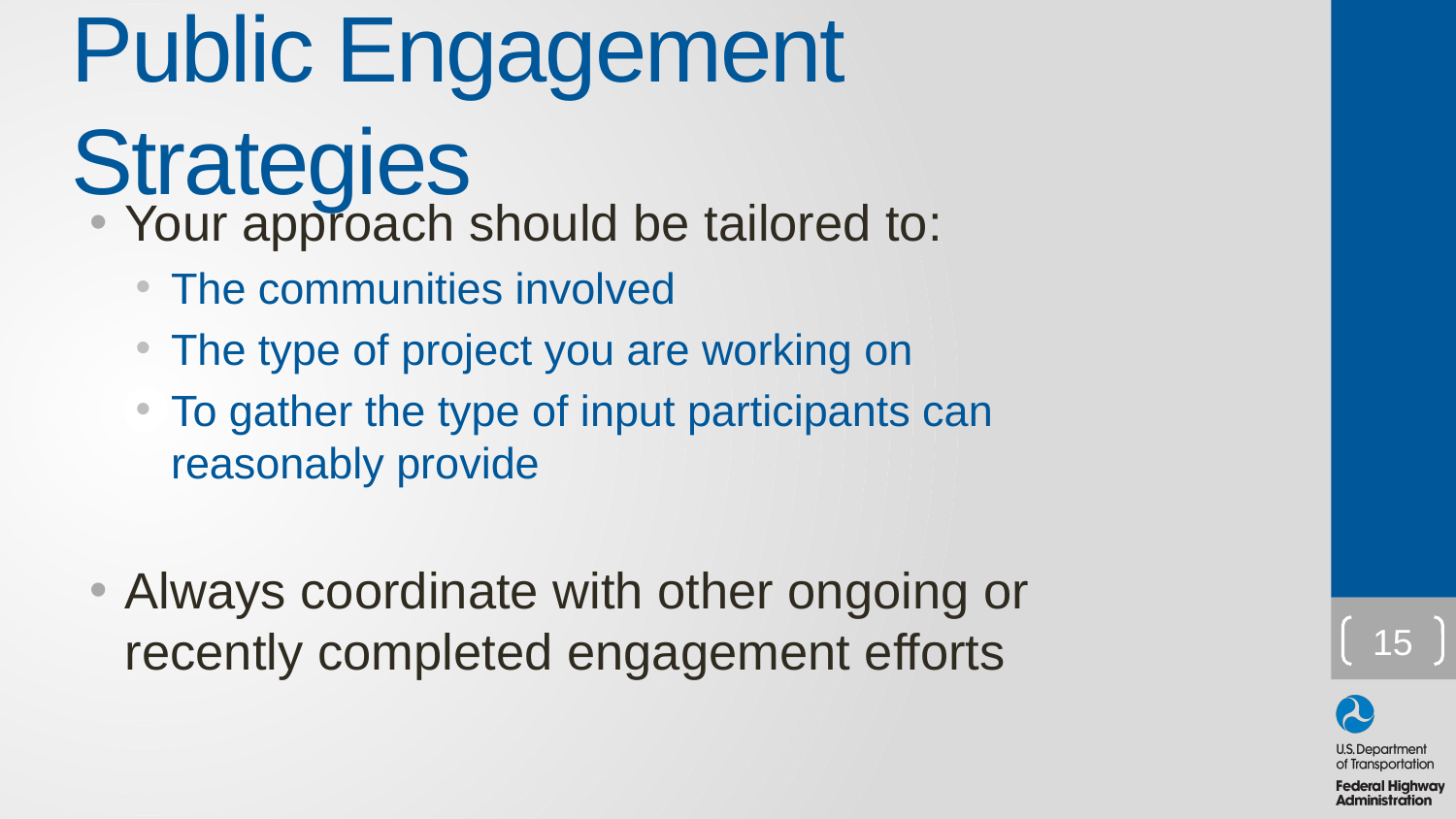

# Public Engagement Strategies
Your approach should be tailored to:
The communities involved
The type of project you are working on
To gather the type of input participants can reasonably provide

Always coordinate with other ongoing or recently completed engagement efforts

15